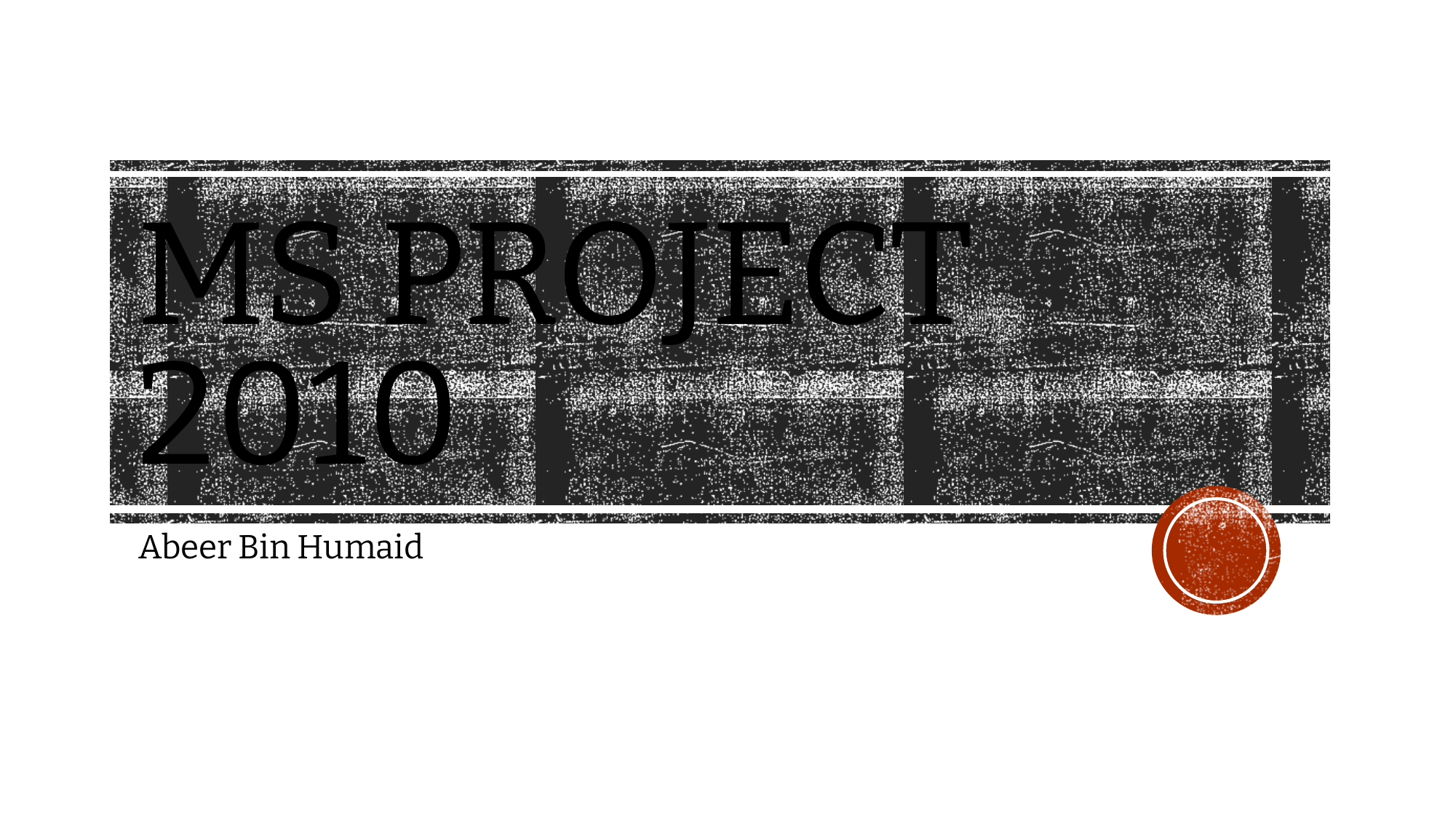

# MS project 2010
Abeer Bin Humaid